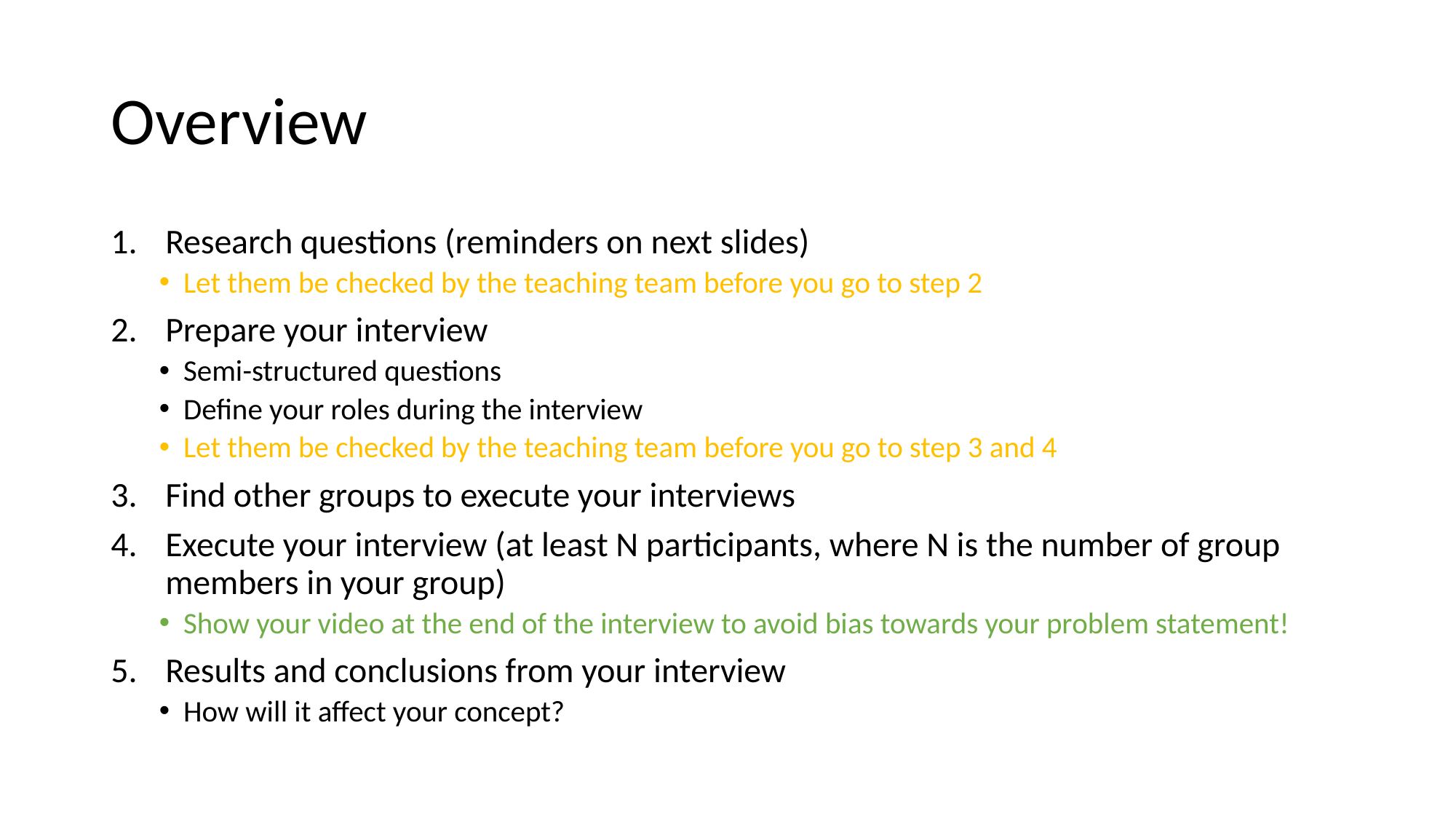

# Overview
Research questions (reminders on next slides)
Let them be checked by the teaching team before you go to step 2
Prepare your interview
Semi-structured questions
Define your roles during the interview
Let them be checked by the teaching team before you go to step 3 and 4
Find other groups to execute your interviews
Execute your interview (at least N participants, where N is the number of group members in your group)
Show your video at the end of the interview to avoid bias towards your problem statement!
Results and conclusions from your interview
How will it affect your concept?